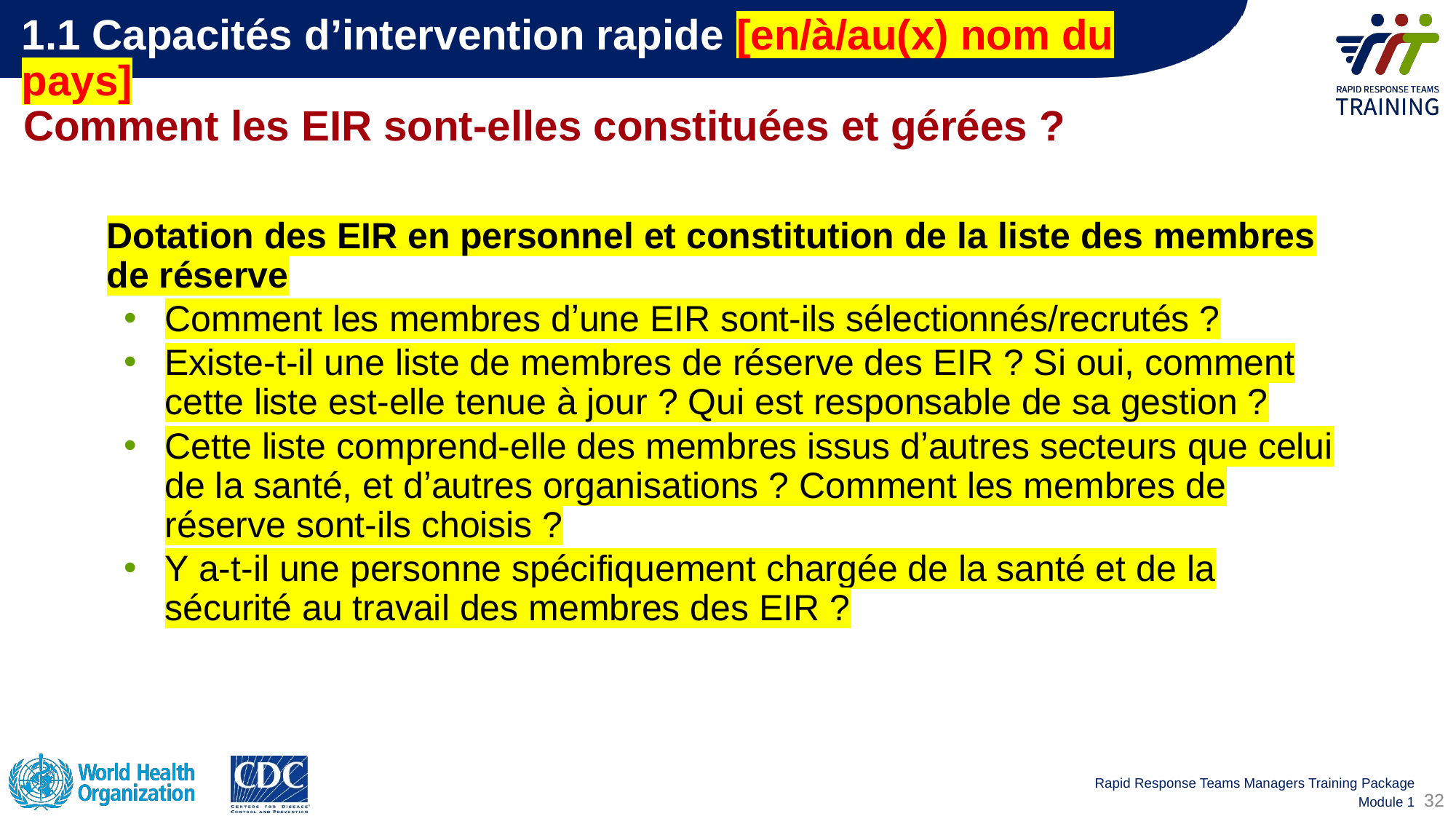

1.1 Capacités dʼintervention rapide [en/à/au(x) nom du pays]

Comment les EIR sont-elles constituées et gérées ?

Dotation des EIR en personnel et constitution de la liste des membres de réserve
Comment les membres dʼune EIR sont-ils sélectionnés/recrutés ?
Existe-t-il une liste de membres de réserve des EIR ? Si oui, comment cette liste est-elle tenue à jour ? Qui est responsable de sa gestion ?
Cette liste comprend-elle des membres issus dʼautres secteurs que celui de la santé, et dʼautres organisations ? Comment les membres de réserve sont-ils choisis ?
Y a-t-il une personne spécifiquement chargée de la santé et de la sécurité au travail des membres des EIR ?

32